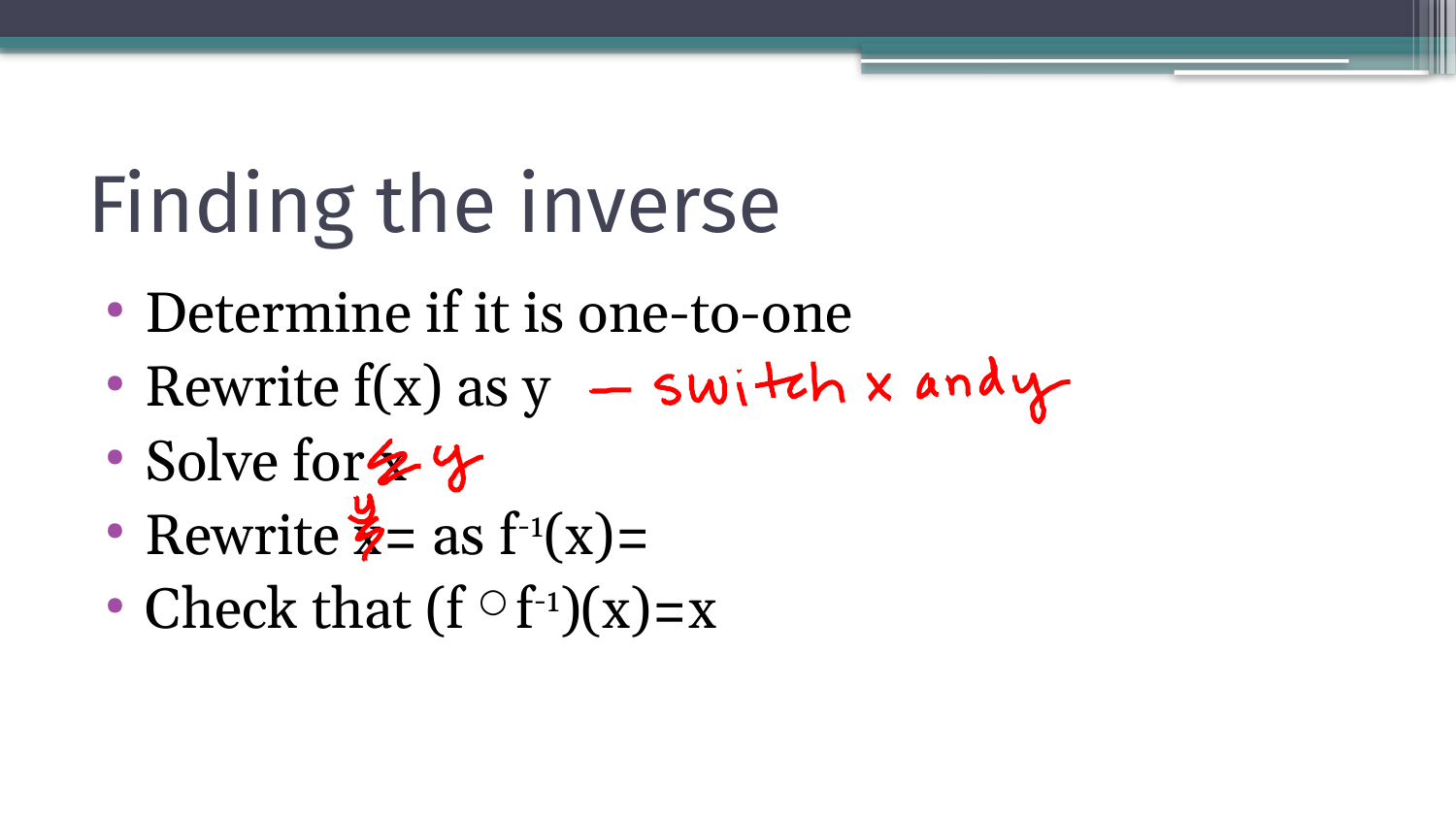

# Finding the inverse
Determine if it is one-to-one
Rewrite f(x) as y
Solve for x
Rewrite x= as f-1(x)=
Check that (f ○ f-1)(x)=x